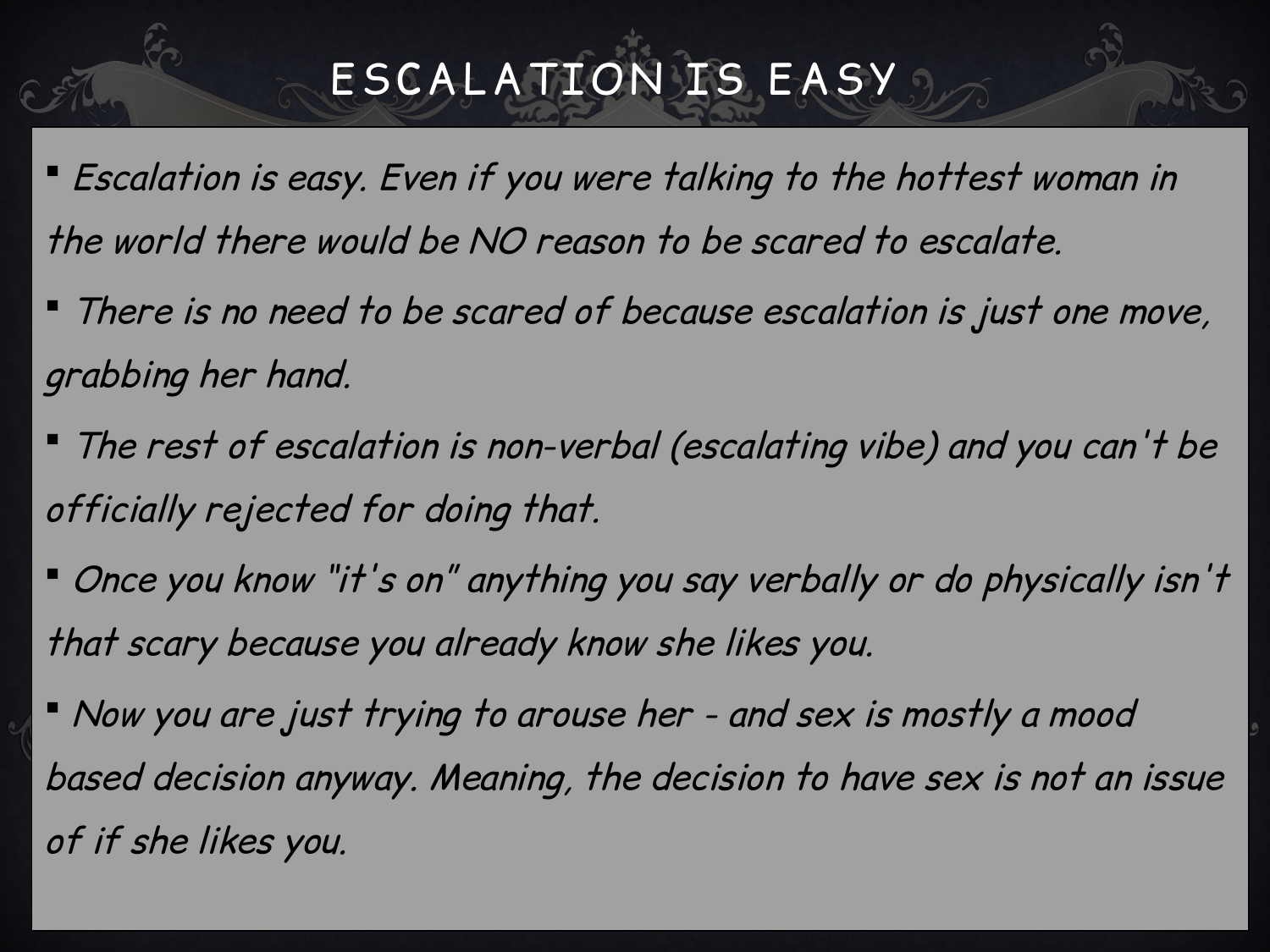

# Escalation is Easy
 Escalation is easy. Even if you were talking to the hottest woman in the world there would be NO reason to be scared to escalate.
 There is no need to be scared of because escalation is just one move, grabbing her hand.
 The rest of escalation is non-verbal (escalating vibe) and you can't be officially rejected for doing that.
 Once you know “it's on” anything you say verbally or do physically isn't that scary because you already know she likes you.
 Now you are just trying to arouse her - and sex is mostly a mood based decision anyway. Meaning, the decision to have sex is not an issue of if she likes you.